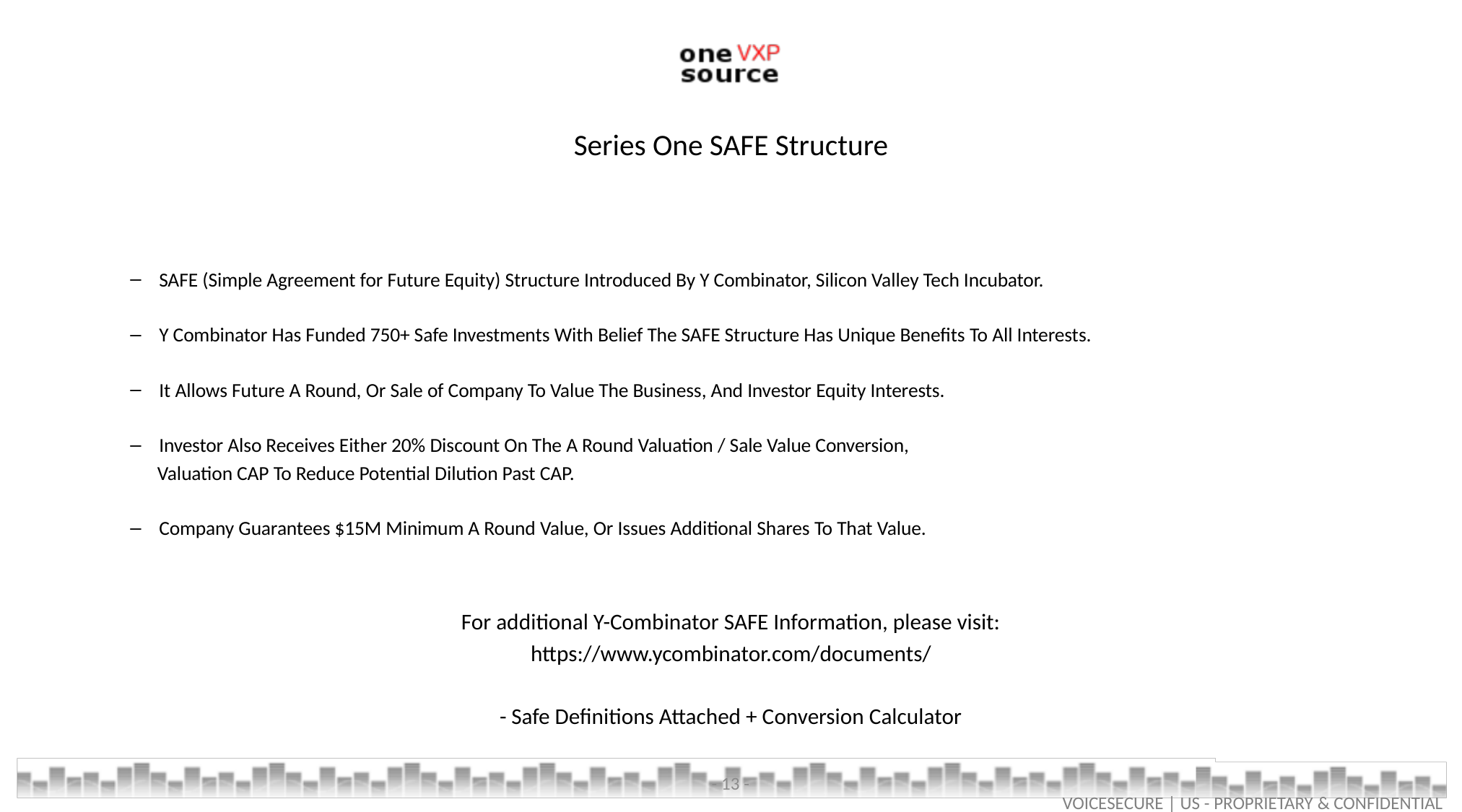

# VoiceSecure | US Series One SAFE Structure

SAFE (Simple Agreement for Future Equity) Structure Introduced By Y Combinator, Silicon Valley Tech Incubator.

Y Combinator Has Funded 750+ Safe Investments With Belief The SAFE Structure Has Unique Benefits To All Interests.

It Allows Future A Round, Or Sale of Company To Value The Business, And Investor Equity Interests.

Investor Also Receives Either 20% Discount On The A Round Valuation / Sale Value Conversion,
      Valuation CAP To Reduce Potential Dilution Past CAP.

Company Guarantees $15M Minimum A Round Value, Or Issues Additional Shares To That Value.

For additional Y-Combinator SAFE Information, please visit:
https://www.ycombinator.com/documents/

- Safe Definitions Attached + Conversion Calculator
- 13 -
VOICESECURE | US - PROPRIETARY & CONFIDENTIAL